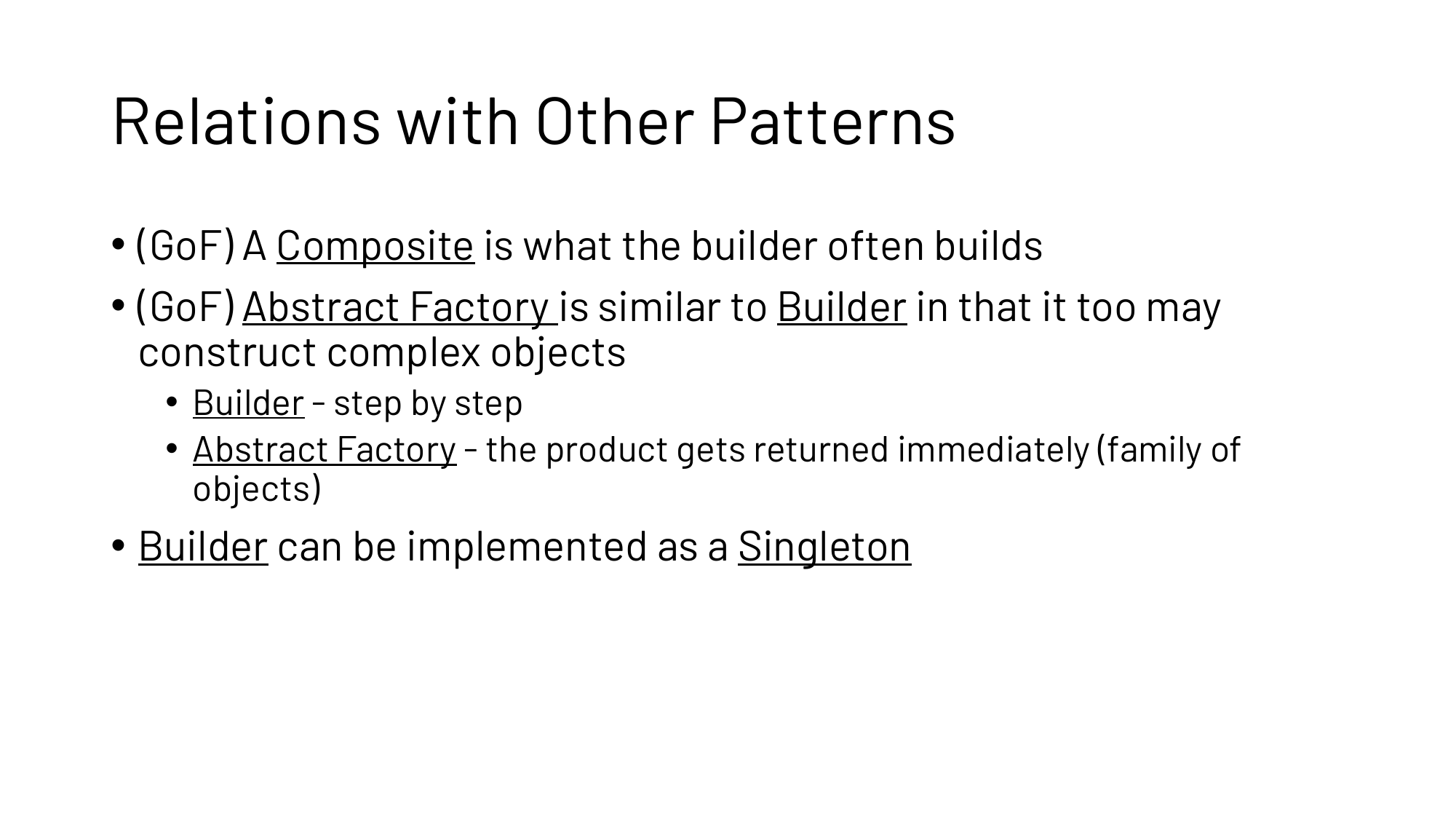

# Relations with Other Patterns
(GoF) A Composite is what the builder often builds
(GoF) Abstract Factory is similar to Builder in that it too may construct complex objects
Builder - step by step
Abstract Factory - the product gets returned immediately (family of objects)
Builder can be implemented as a Singleton